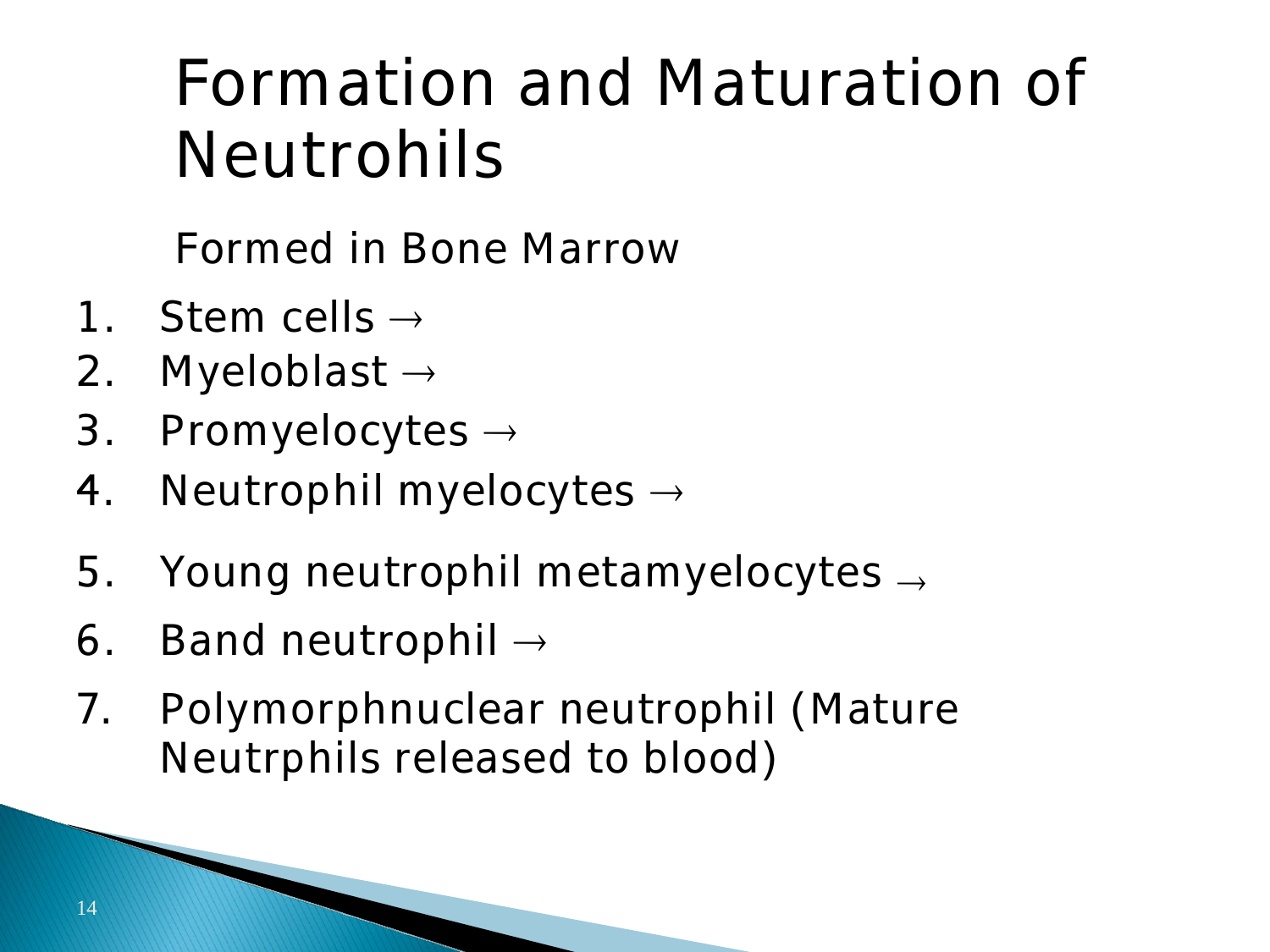

# Formation and Maturation of Neutrohils
Formed in Bone Marrow
Stem cells →
Myeloblast →
Promyelocytes →
Neutrophil myelocytes →
Young neutrophil metamyelocytes →
Band neutrophil →
Polymorphnuclear neutrophil (Mature
Neutrphils released to blood)
14